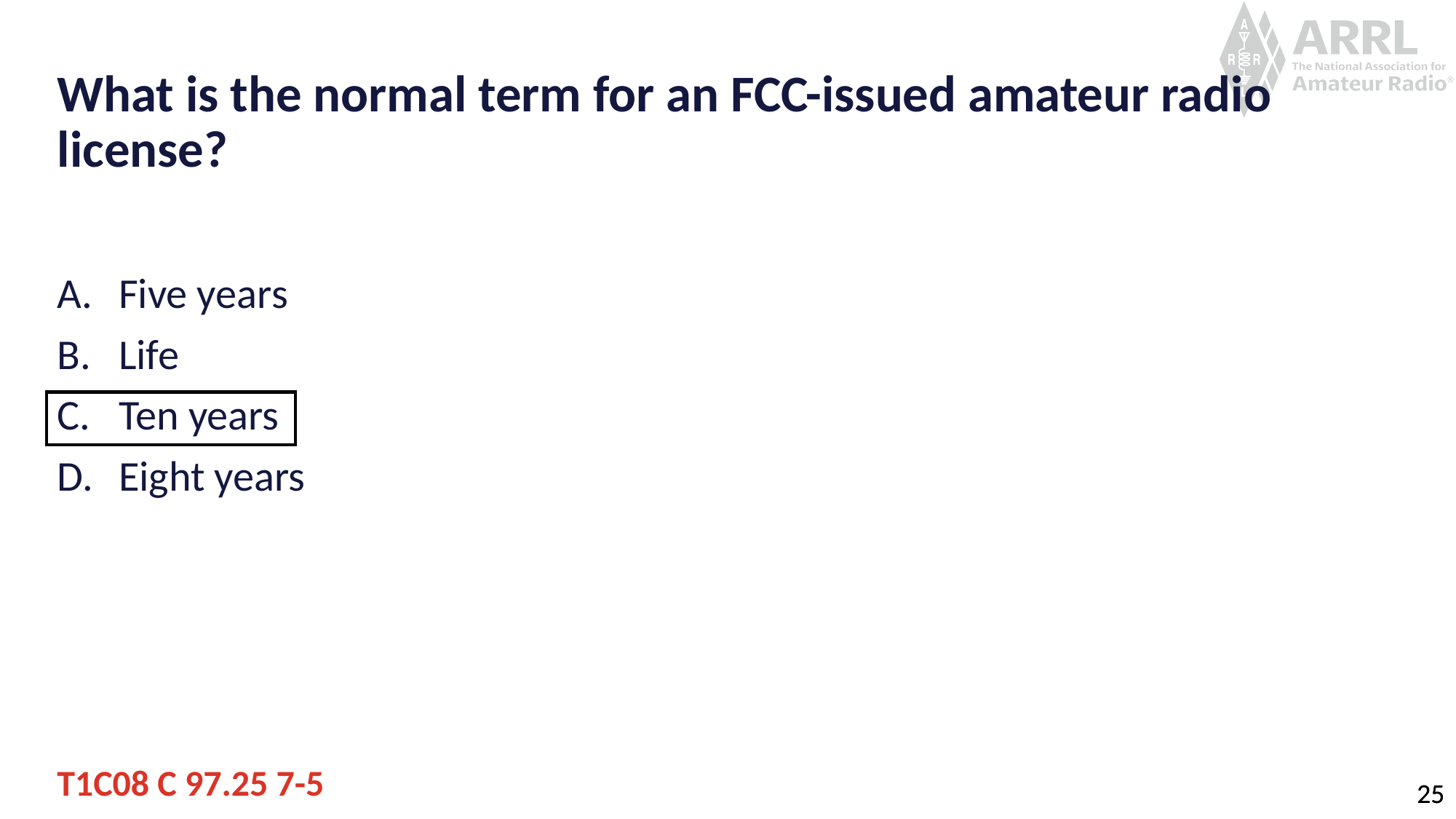

# What is the normal term for an FCC-issued amateur radio license?
Five years
Life
Ten years
Eight years

T1C08 C 97.25 7-5